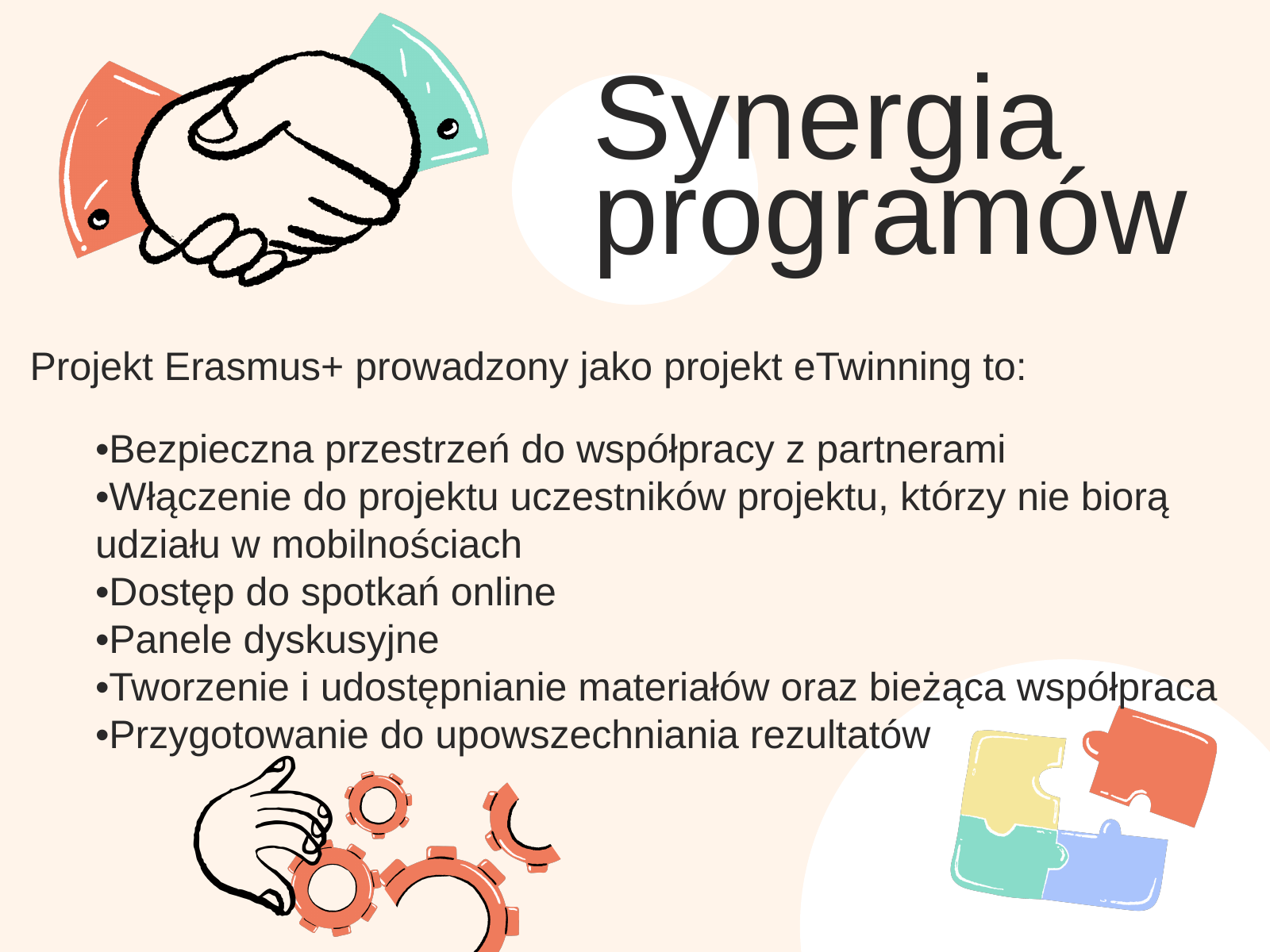

Synergia
programów
Projekt Erasmus+ prowadzony jako projekt eTwinning to:
•Bezpieczna przestrzeń do współpracy z partnerami
•Włączenie do projektu uczestników projektu, którzy nie biorą udziału w mobilnościach
•Dostęp do spotkań online
•Panele dyskusyjne
•Tworzenie i udostępnianie materiałów oraz bieżąca współpraca
•Przygotowanie do upowszechniania rezultatów